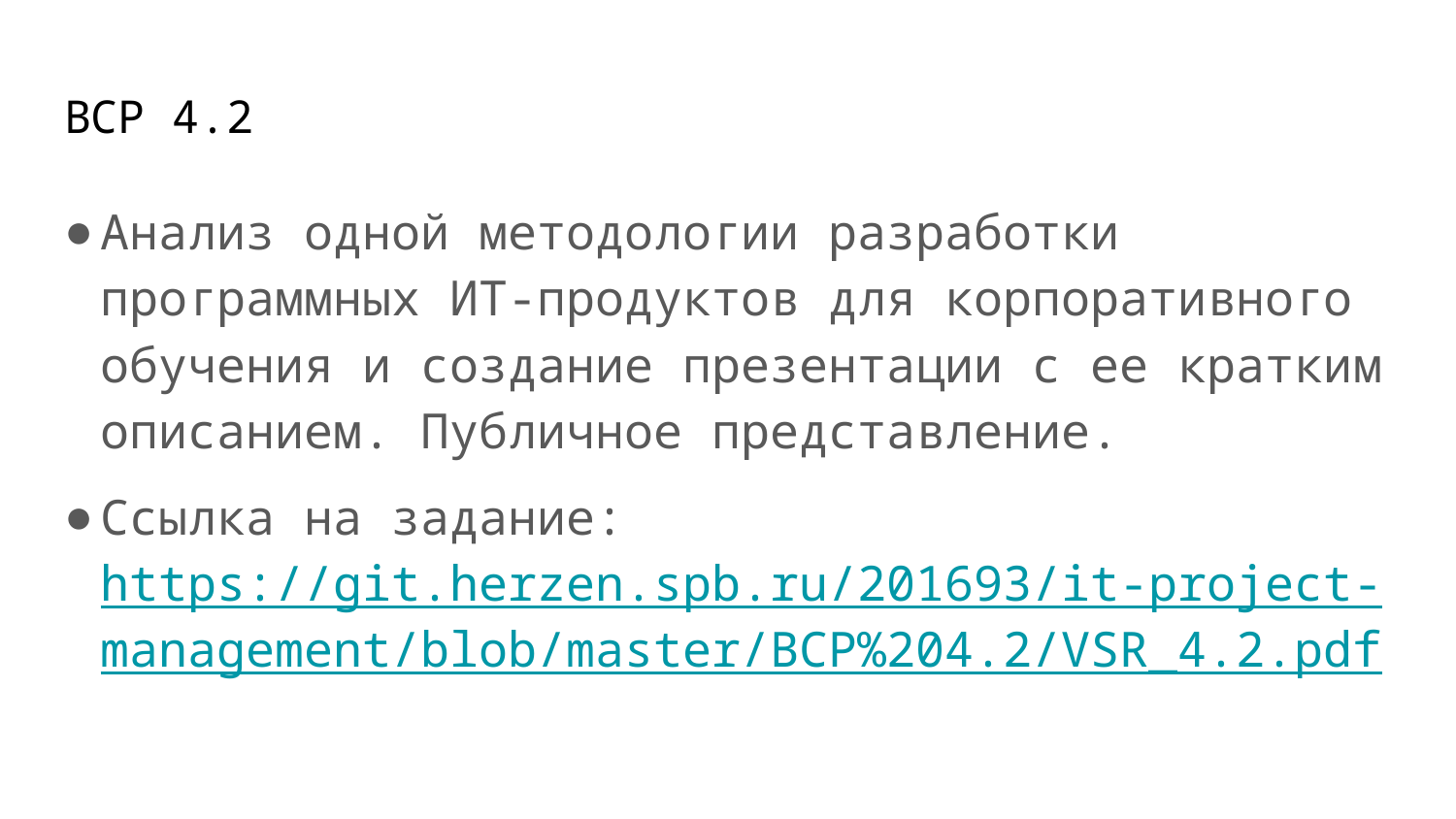

# ВСР 4.2
Анализ одной методологии разработки программных ИТ-продуктов для корпоративного обучения и создание презентации с ее кратким описанием. Публичное представление.
Ссылка на задание: https://git.herzen.spb.ru/201693/it-project-management/blob/master/ВСР%204.2/VSR_4.2.pdf